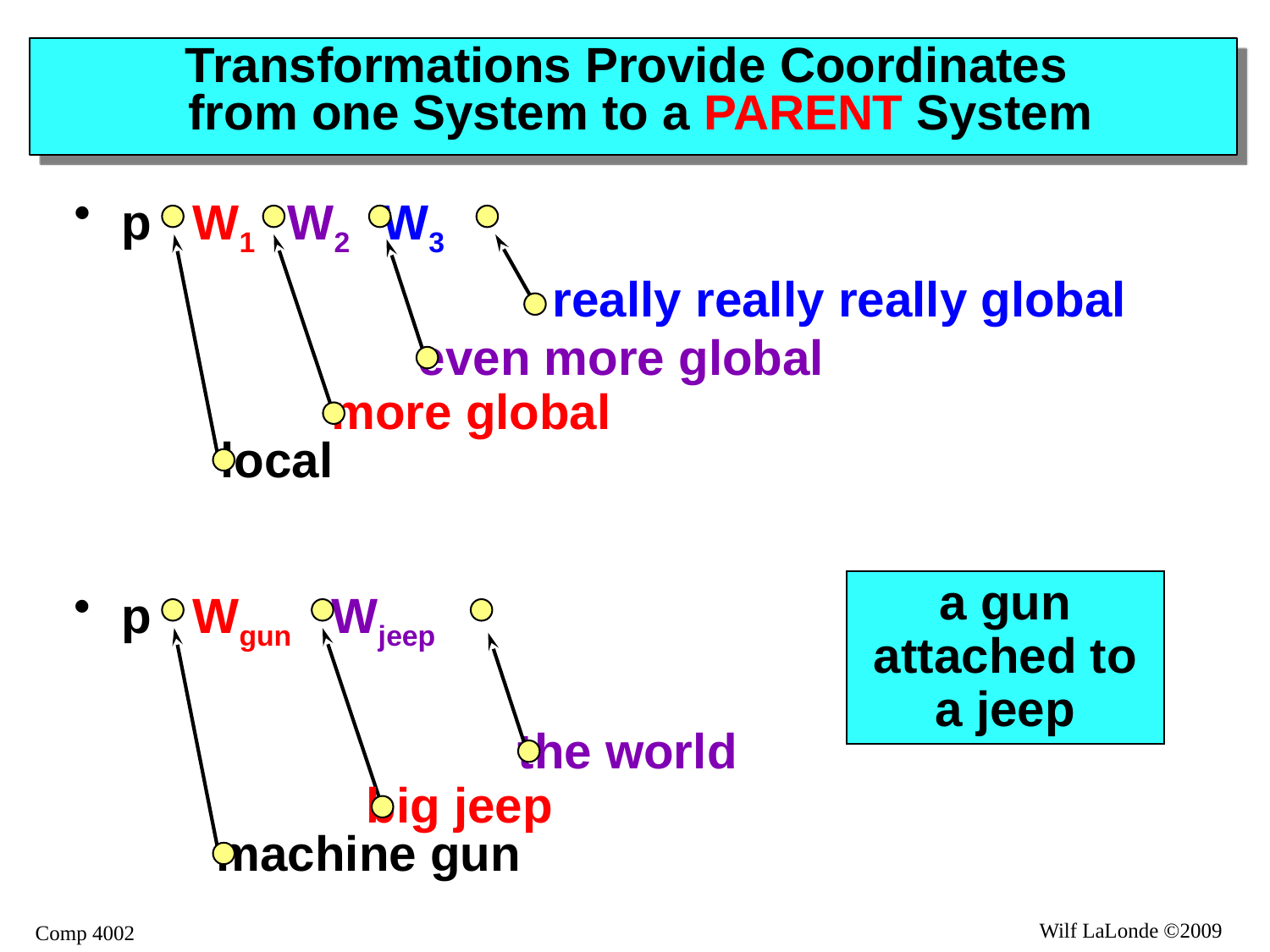

# Transformations Provide Coordinates from one System to a PARENT System
p   W1    W2    W3

really really really global

even more global

more global

local

a gun attached to a jeep
p   Wgun     Wjeep

the world

big jeep

machine gun